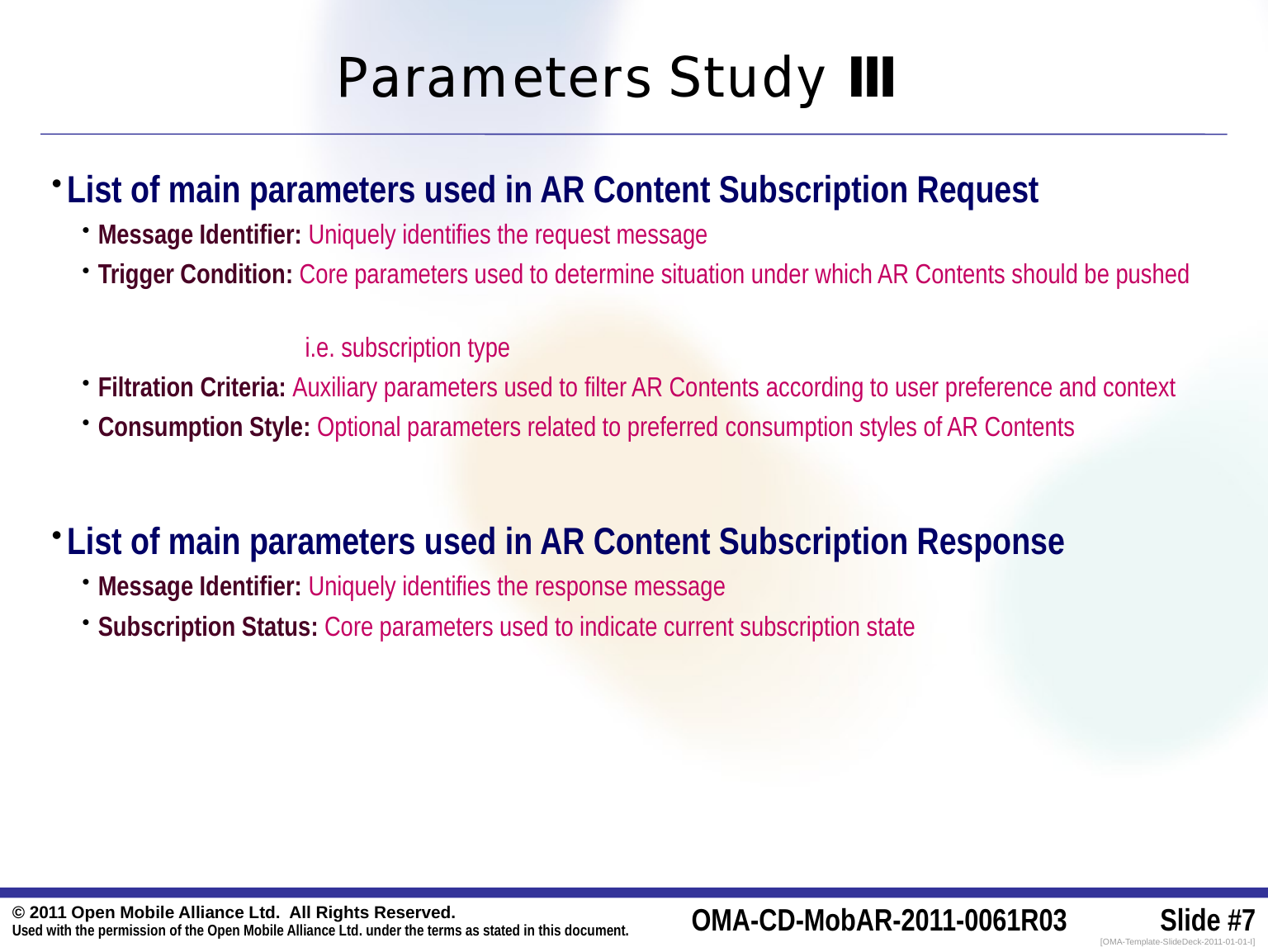

# Parameters Study Ⅲ
List of main parameters used in AR Content Subscription Request
Message Identifier: Uniquely identifies the request message
Trigger Condition: Core parameters used to determine situation under which AR Contents should be pushed
                                    i.e. subscription type
Filtration Criteria: Auxiliary parameters used to filter AR Contents according to user preference and context
Consumption Style: Optional parameters related to preferred consumption styles of AR Contents

List of main parameters used in AR Content Subscription Response
Message Identifier: Uniquely identifies the response message
Subscription Status: Core parameters used to indicate current subscription state